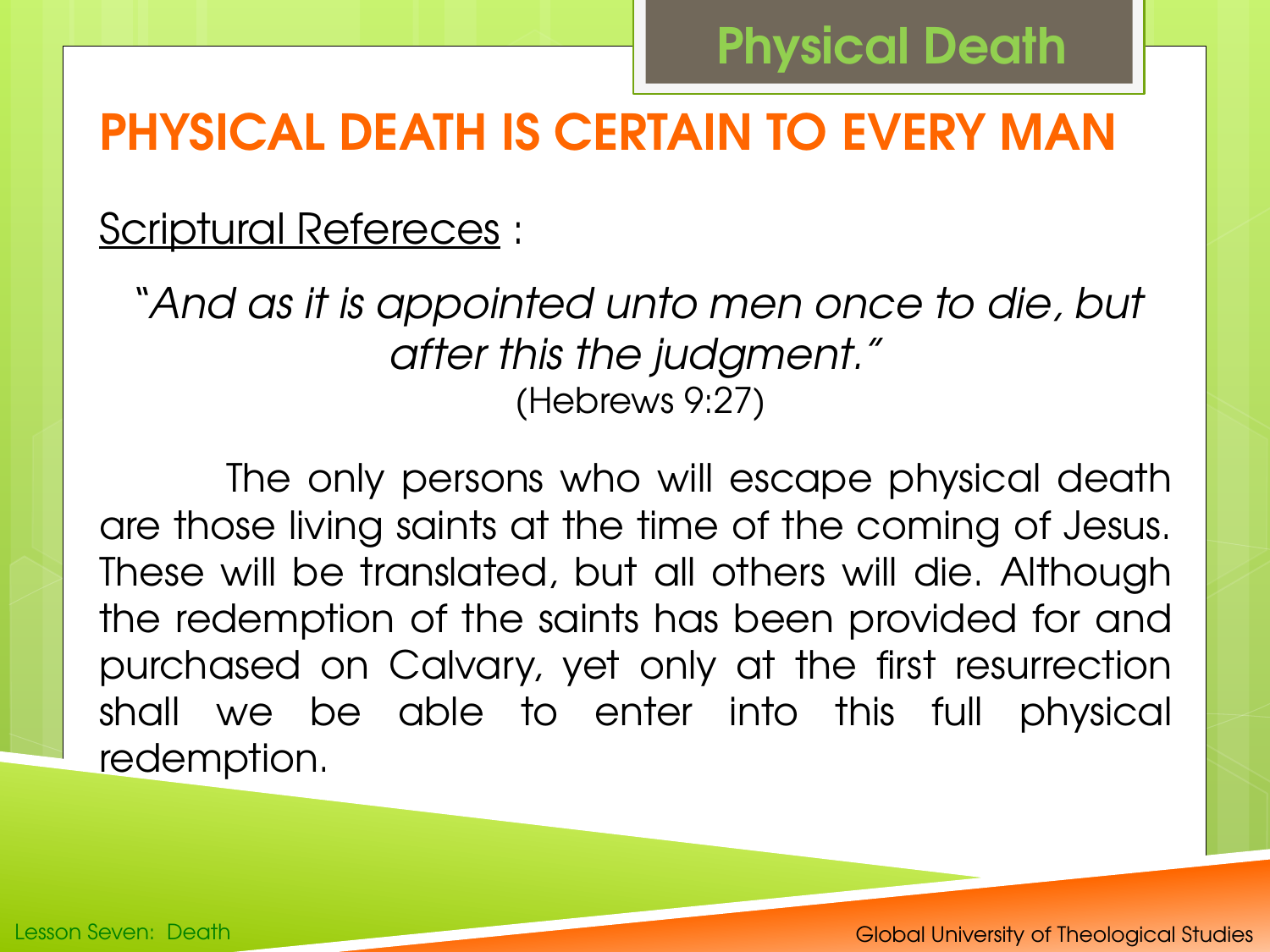

Physical Death
PHYSICAL DEATH IS CERTAIN TO EVERY MAN

Scriptural Refereces :

“And as it is appointed unto men once to die, but after this the judgment.”
 (Hebrews 9:27)

	The only persons who will escape physical death are those living saints at the time of the coming of Jesus. These will be translated, but all others will die. Although the redemption of the saints has been provided for and purchased on Calvary, yet only at the first resurrection shall we be able to enter into this full physical redemption.
 Global University of Theological Studies
Lesson Seven:  Death